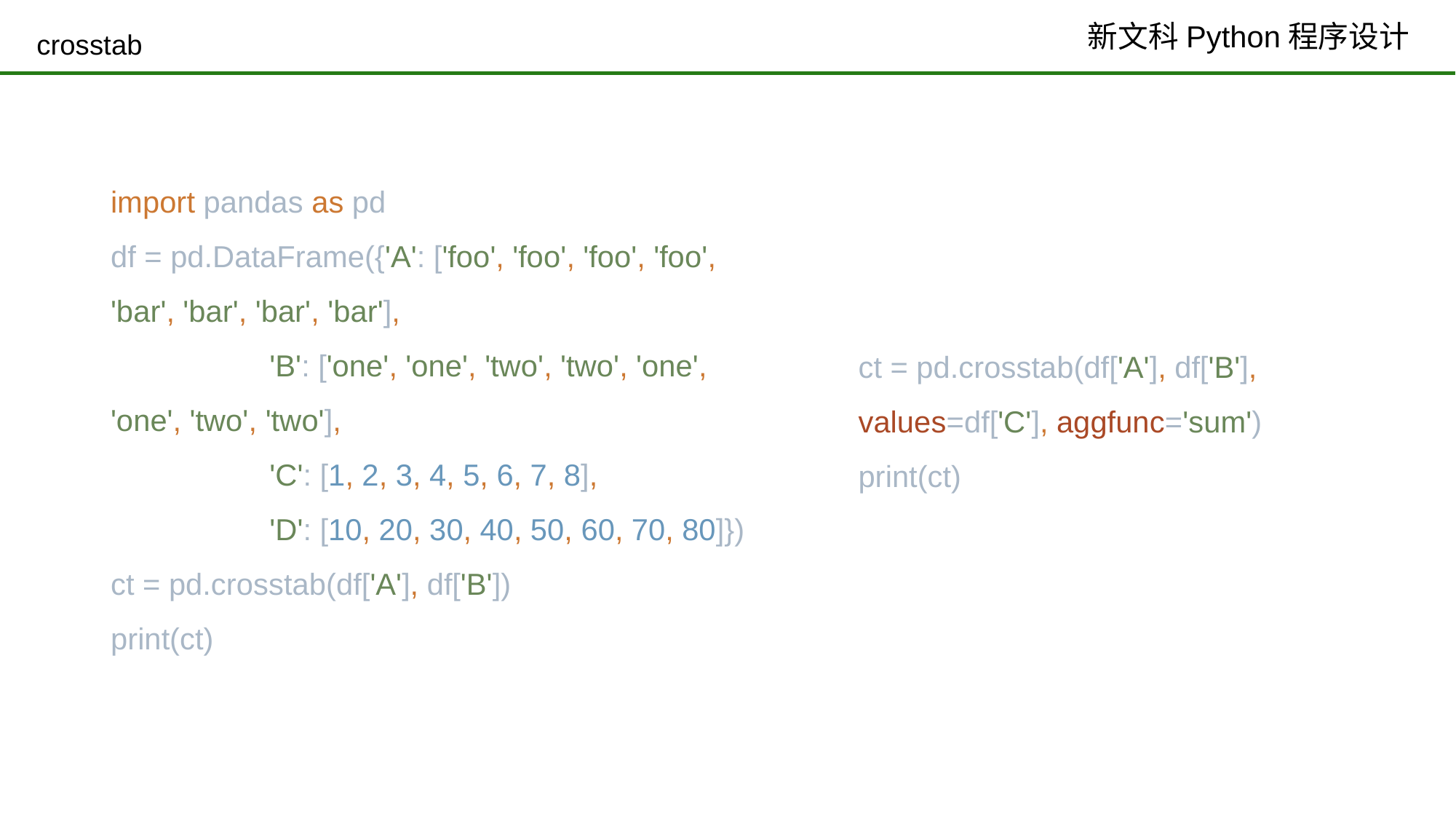

# crosstab
import pandas as pd
df = pd.DataFrame({'A': ['foo', 'foo', 'foo', 'foo', 'bar', 'bar', 'bar', 'bar'],
                   'B': ['one', 'one', 'two', 'two', 'one', 'one', 'two', 'two'],
                   'C': [1, 2, 3, 4, 5, 6, 7, 8],
                   'D': [10, 20, 30, 40, 50, 60, 70, 80]})
ct = pd.crosstab(df['A'], df['B'])
print(ct)
ct = pd.crosstab(df['A'], df['B'], values=df['C'], aggfunc='sum')
print(ct)